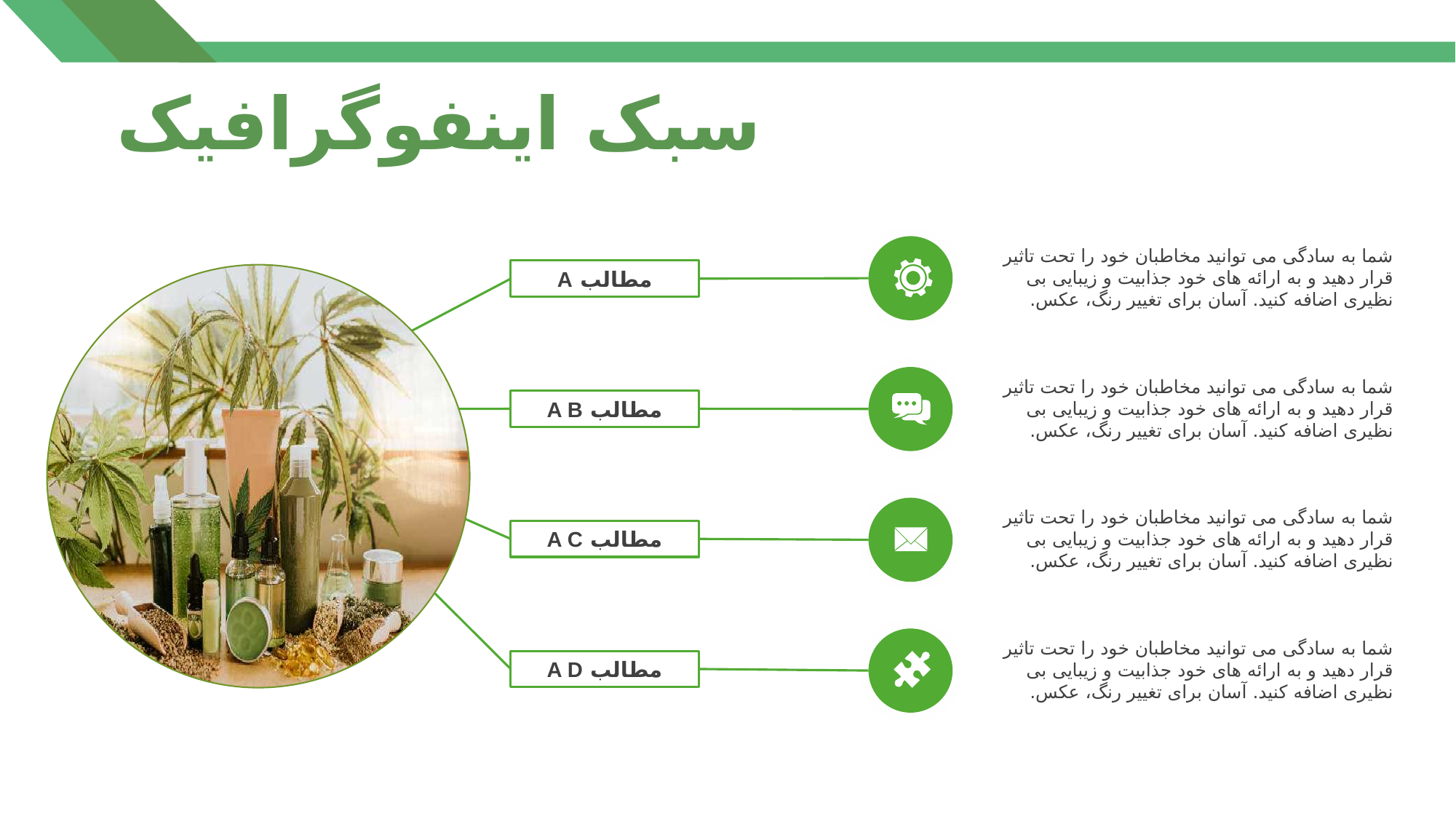

سبک اینفوگرافیک

شما به سادگی می توانید مخاطبان خود را تحت تاثیر قرار دهید و به ارائه های خود جذابیت و زیبایی بی نظیری اضافه کنید. آسان برای تغییر رنگ، عکس.

مطالب A

شما به سادگی می توانید مخاطبان خود را تحت تاثیر قرار دهید و به ارائه های خود جذابیت و زیبایی بی نظیری اضافه کنید. آسان برای تغییر رنگ، عکس.
مطالب A B

شما به سادگی می توانید مخاطبان خود را تحت تاثیر قرار دهید و به ارائه های خود جذابیت و زیبایی بی نظیری اضافه کنید. آسان برای تغییر رنگ، عکس.
مطالب A C

شما به سادگی می توانید مخاطبان خود را تحت تاثیر قرار دهید و به ارائه های خود جذابیت و زیبایی بی نظیری اضافه کنید. آسان برای تغییر رنگ، عکس.

مطالب A D